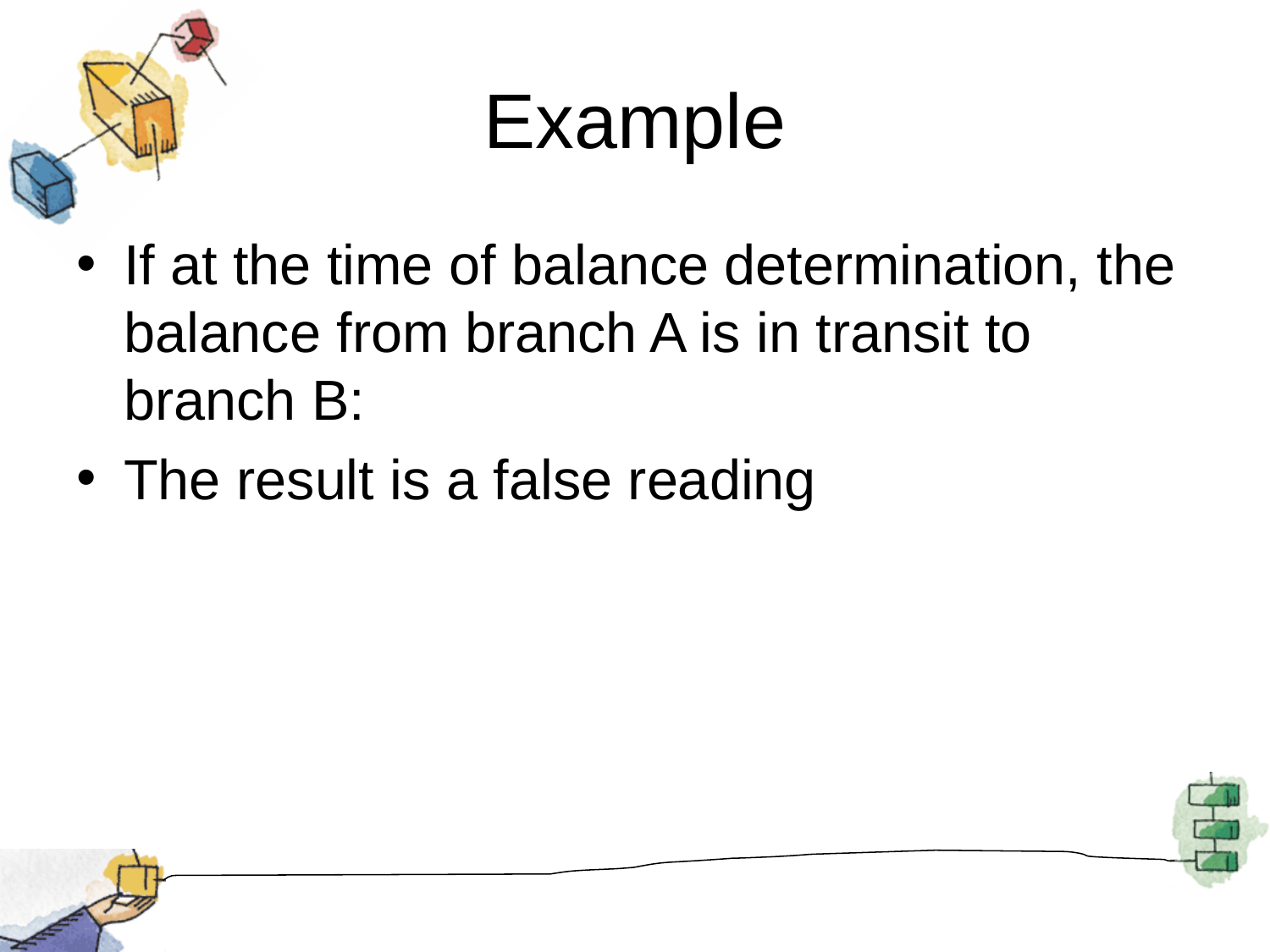

# Example
If at the time of balance determination, the balance from branch A is in transit to branch B:
The result is a false reading